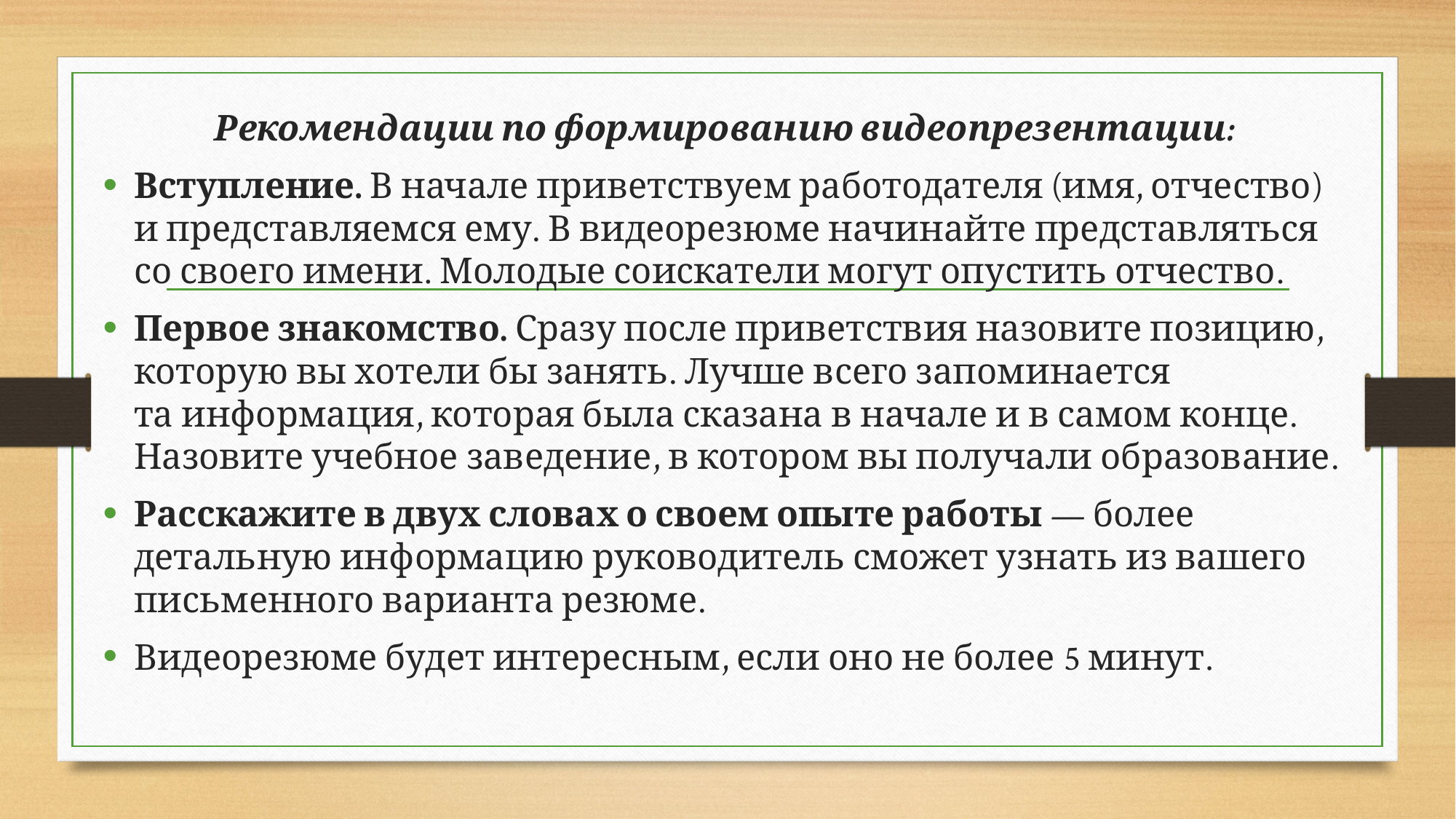

Рекомендации по формированию видеопрезентации:
Вступление. В начале приветствуем работодателя (имя, отчество) и представляемся ему. В видеорезюме начинайте представляться со своего имени. Молодые соискатели могут опустить отчество.
Первое знакомство. Сразу после приветствия назовите позицию, которую вы хотели бы занять. Лучше всего запоминается та информация, которая была сказана в начале и в самом конце. Назовите учебное заведение, в котором вы получали образование.
Расскажите в двух словах о своем опыте работы — более детальную информацию руководитель сможет узнать из вашего письменного варианта резюме.
Видеорезюме будет интересным, если оно не более 5 минут.